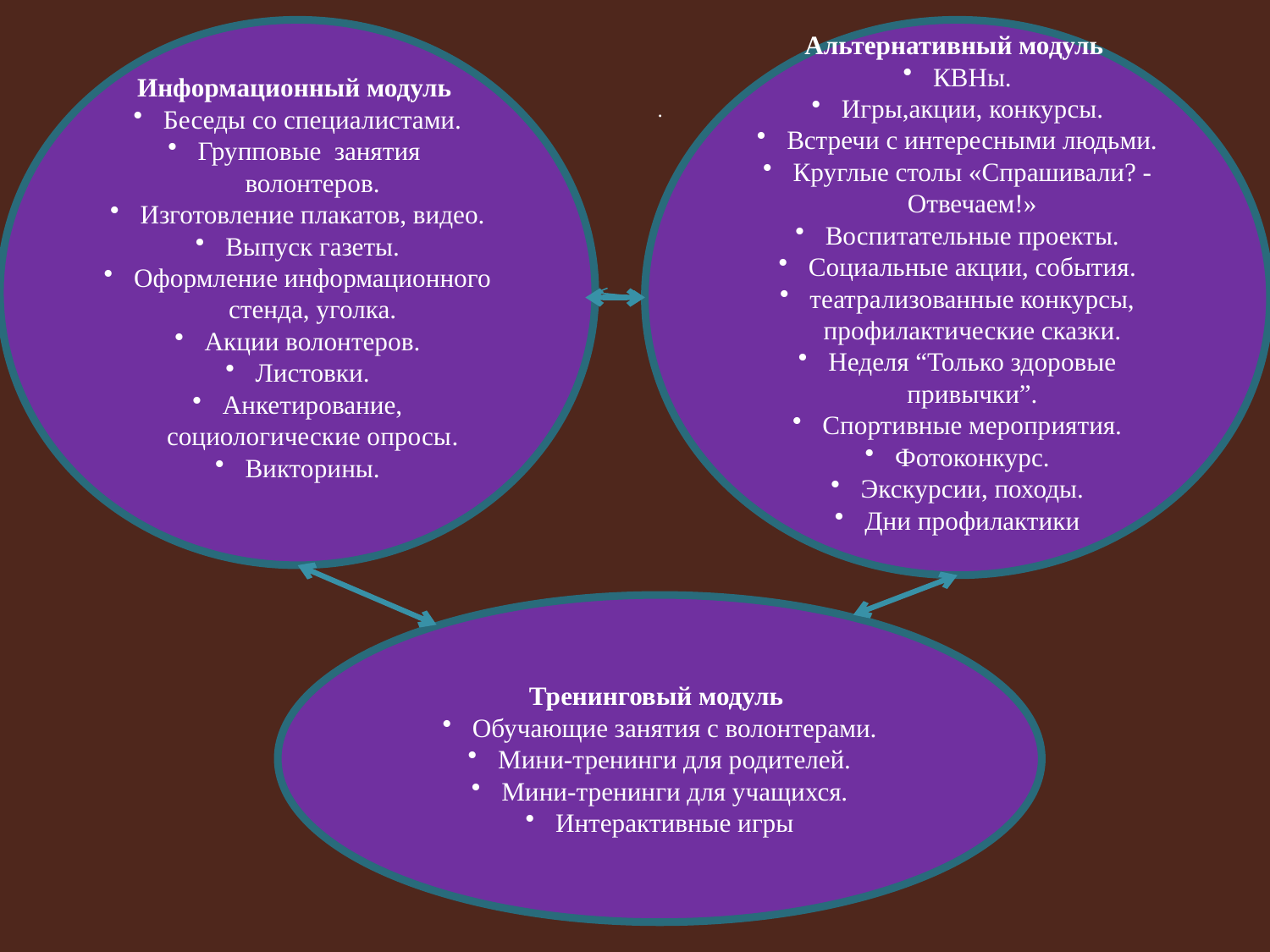

Информационный модуль
Беседы со специалистами.
Групповые  занятия  волонтеров.
Изготовление плакатов, видео.
Выпуск газеты.
Оформление информационного стенда, уголка.
Акции волонтеров.
Листовки.
Анкетирование, социологические опросы.
Викторины.

Альтернативный модуль
КВНы.
Игры,акции, конкурсы.
Встречи с интересными людьми.
Круглые столы «Спрашивали? -Отвечаем!»
Воспитательные проекты.
Социальные акции, события.
театрализованные конкурсы, профилактические сказки.
Неделя “Только здоровые привычки”.
Спортивные мероприятия.
Фотоконкурс.
Экскурсии, походы.
Дни профилактики

.
Тренинговый модуль
Обучающие занятия с волонтерами.
Мини-тренинги для родителей.
Мини-тренинги для учащихся.
Интерактивные игры